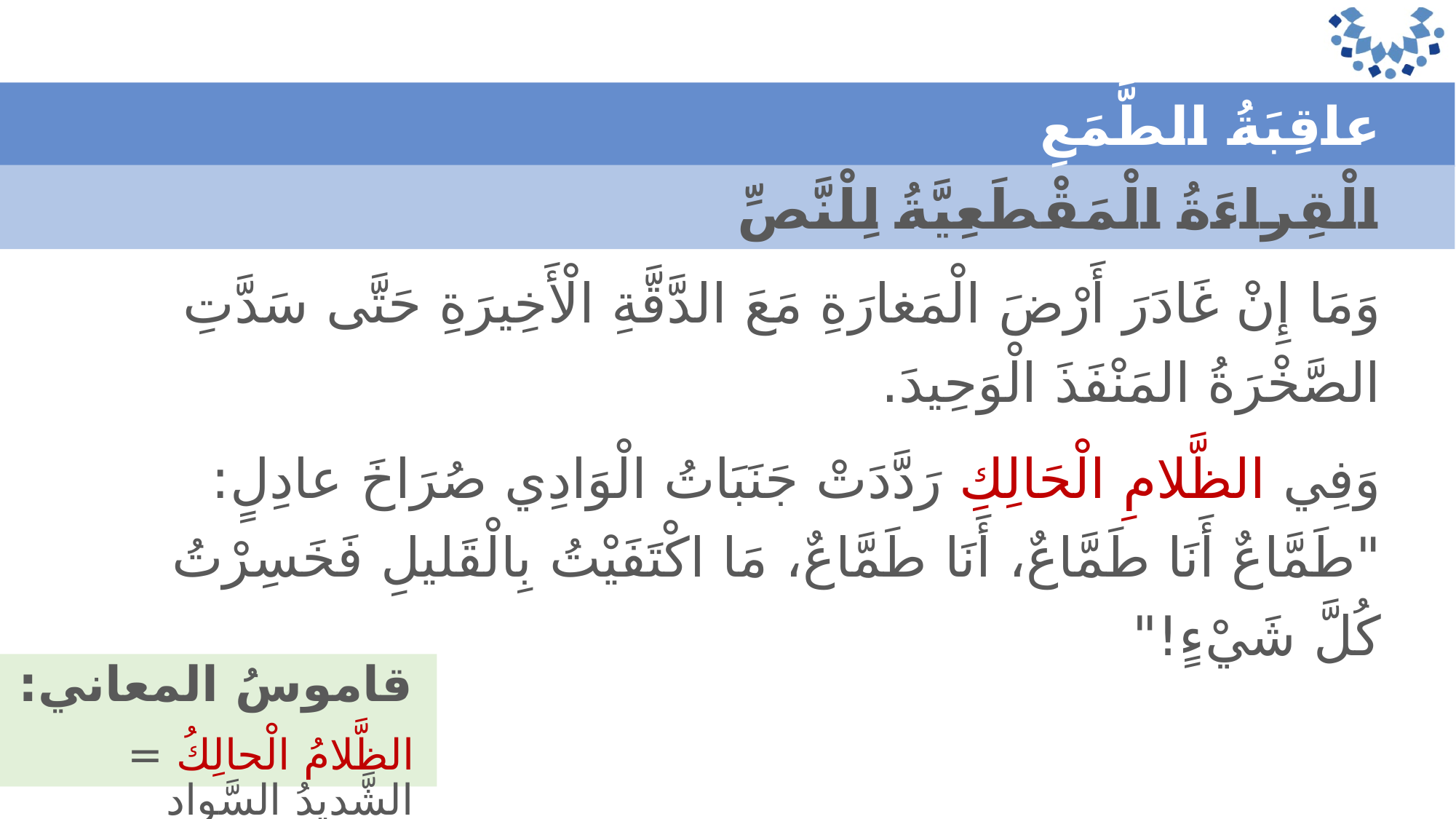

عاقِبَةُ الطَّمَعِ

الْقِراءَةُ الْمَقْطَعِيَّةُ لِلْنَّصِّ

	وَمَا إِنْ غَادَرَ أَرْضَ الْمَغارَةِ مَعَ الدَّقَّةِ الْأَخِيرَةِ حَتَّى سَدَّتِ الصَّخْرَةُ المَنْفَذَ الْوَحِيدَ.
	وَفِي الظَّلامِ الْحَالِكِ رَدَّدَتْ جَنَبَاتُ الْوَادِي صُرَاخَ عادِلٍ: "طَمَّاعٌ أَنَا طَمَّاعٌ، أَنَا طَمَّاعٌ، مَا اكْتَفَيْتُ بِالْقَليلِ فَخَسِرْتُ كُلَّ شَيْءٍ!"
قاموسُ المعاني:
الظَّلامُ الْحالِكُ = الشَّديدُ السَّوادِ